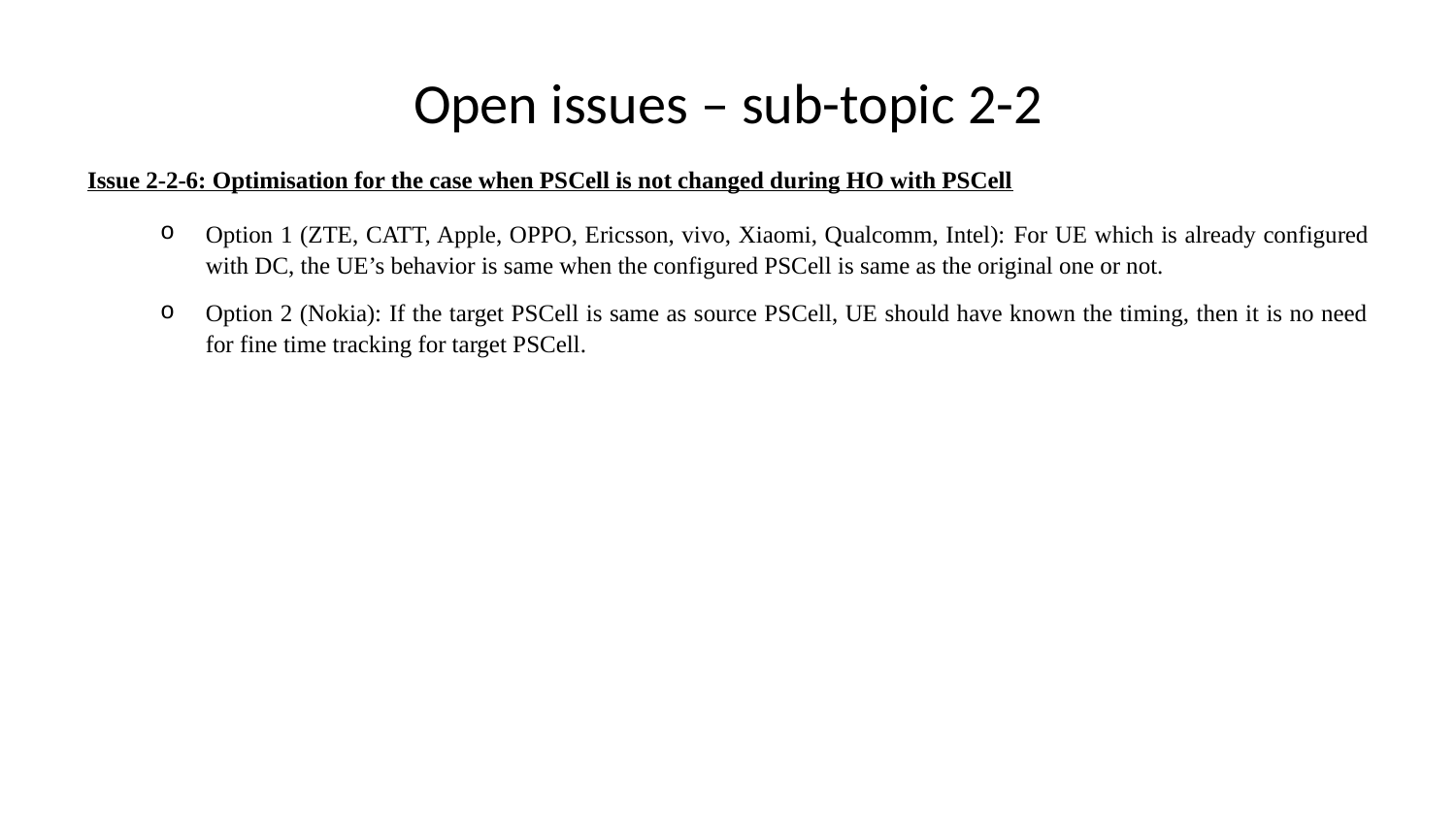

# Open issues – sub-topic 2-2
Issue 2-2-6: Optimisation for the case when PSCell is not changed during HO with PSCell
Option 1 (ZTE, CATT, Apple, OPPO, Ericsson, vivo, Xiaomi, Qualcomm, Intel): For UE which is already configured with DC, the UE’s behavior is same when the configured PSCell is same as the original one or not.
Option 2 (Nokia): If the target PSCell is same as source PSCell, UE should have known the timing, then it is no need for fine time tracking for target PSCell.